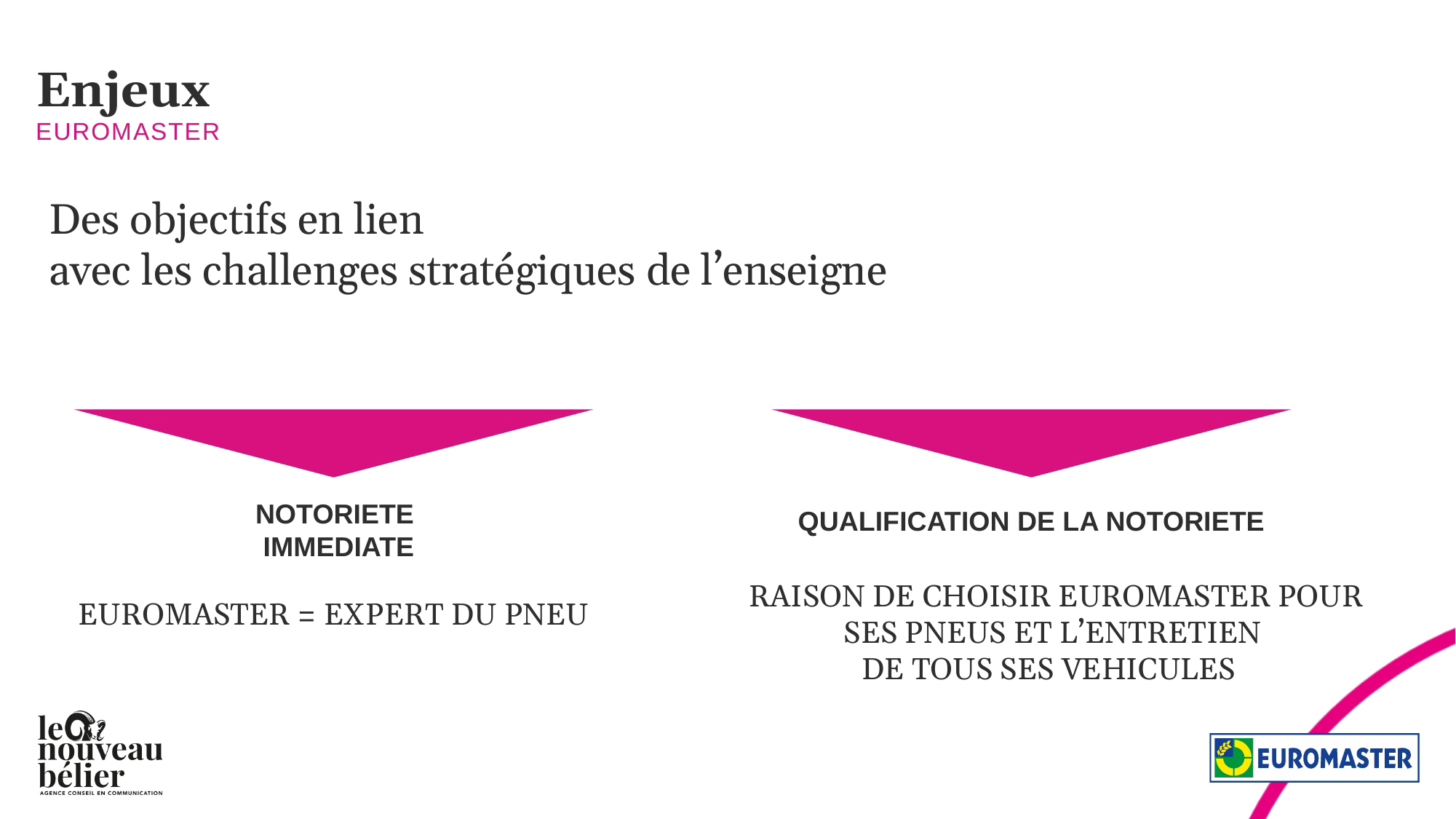

# Enjeux
Euromaster
Des objectifs en lien
avec les challenges stratégiques de l’enseigne

NOTORIETE
IMMEDIATE
QUALIFICATION DE LA NOTORIETE
RAISON DE CHOISIR EUROMASTER POUR SES PNEUS ET L’ENTRETIEN
DE TOUS SES VEHICULES
EUROMASTER = EXPERT DU PNEU